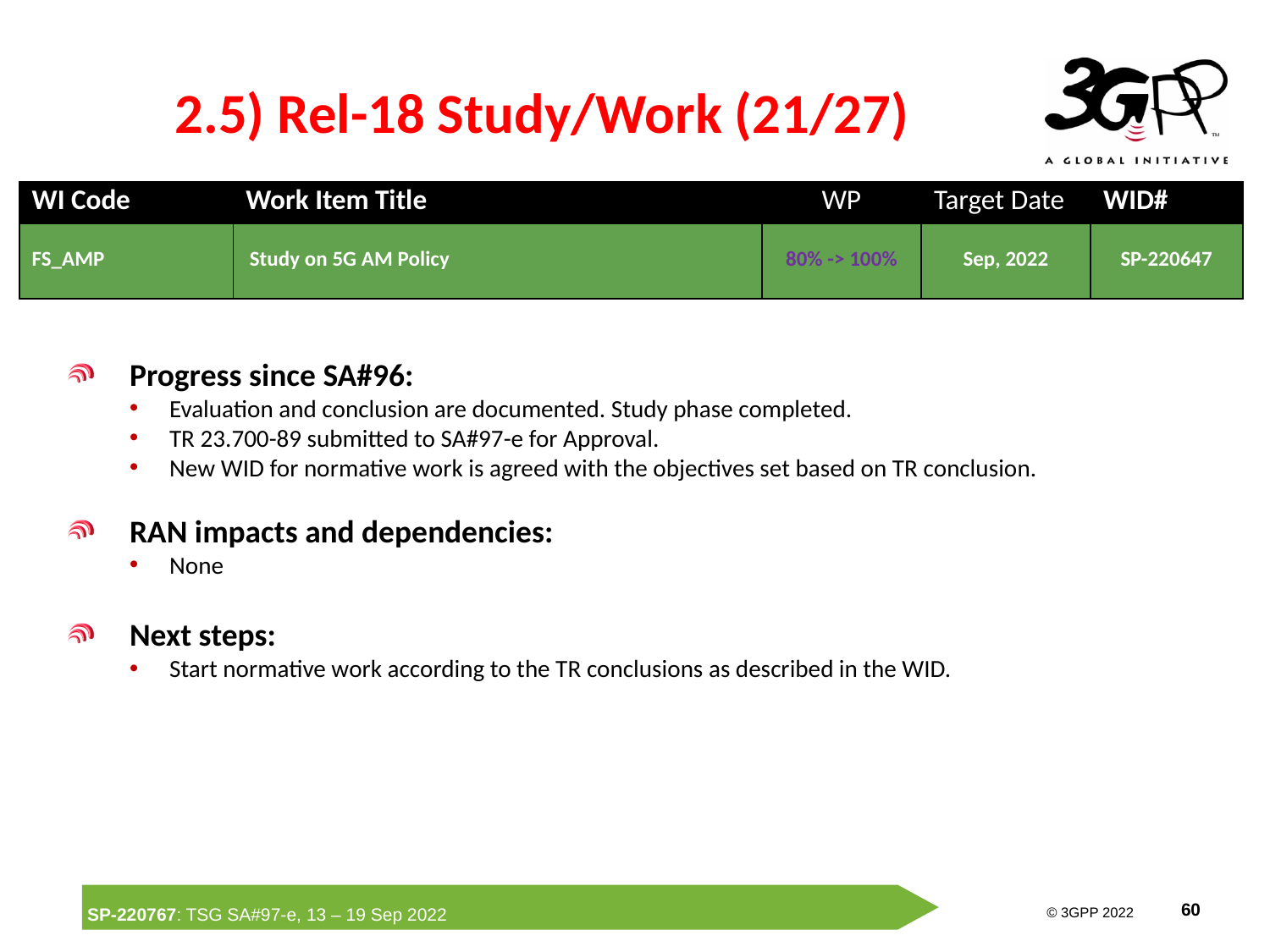

# 2.5) Rel-18 Study/Work (21/27)
| WI Code | Work Item Title | WP | Target Date | WID# |
| --- | --- | --- | --- | --- |
| FS\_AMP | Study on 5G AM Policy | 80% -> 100% | Sep, 2022 | SP-220647 |
Progress since SA#96:
Evaluation and conclusion are documented. Study phase completed.
TR 23.700-89 submitted to SA#97-e for Approval.
New WID for normative work is agreed with the objectives set based on TR conclusion.

RAN impacts and dependencies:
None

Next steps:
Start normative work according to the TR conclusions as described in the WID.